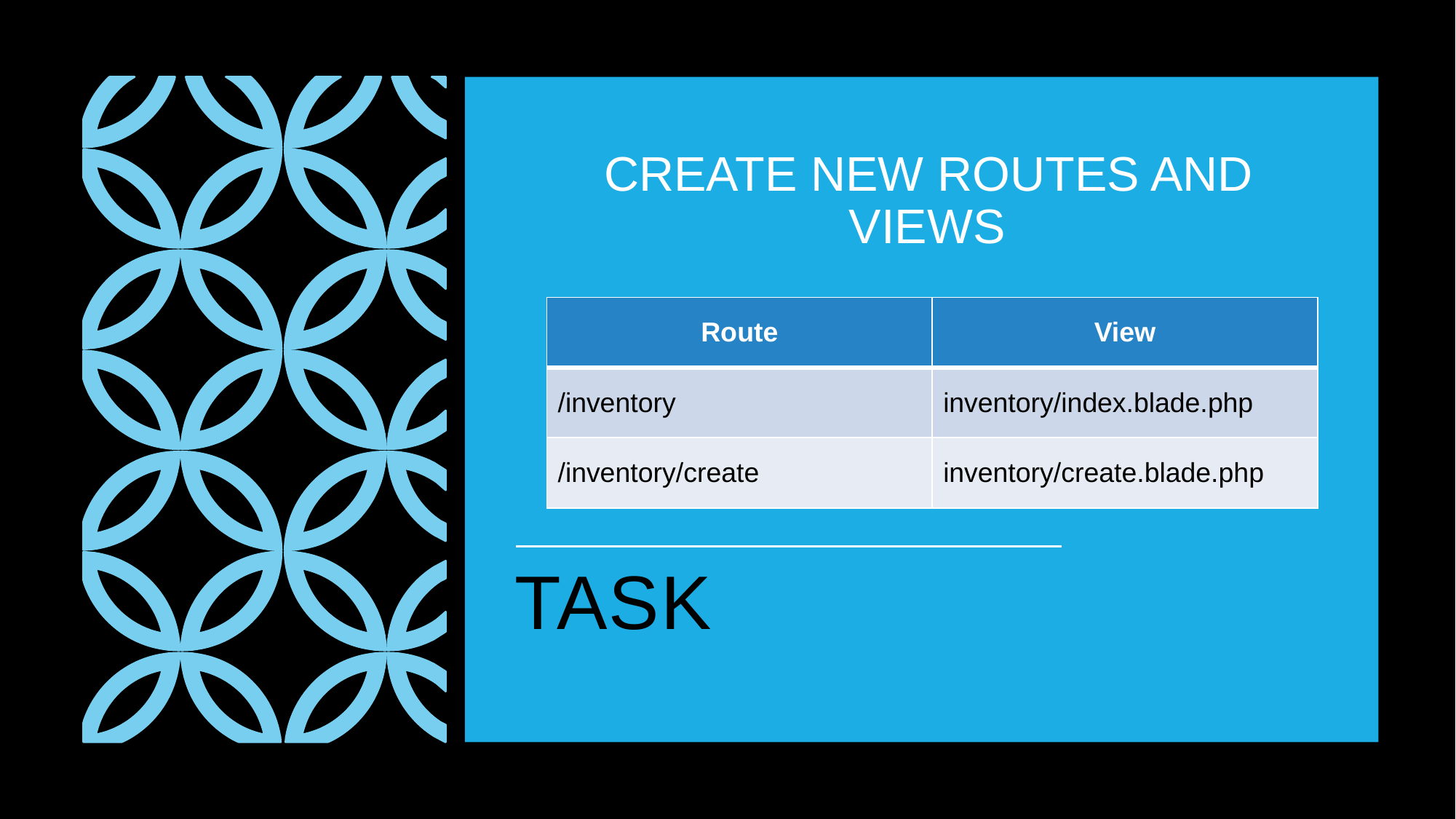

CREATE NEW ROUTES AND VIEWS

| Route | View |
| --- | --- |
| /inventory | inventory/index.blade.php |
| /inventory/create | inventory/create.blade.php |
# TASK